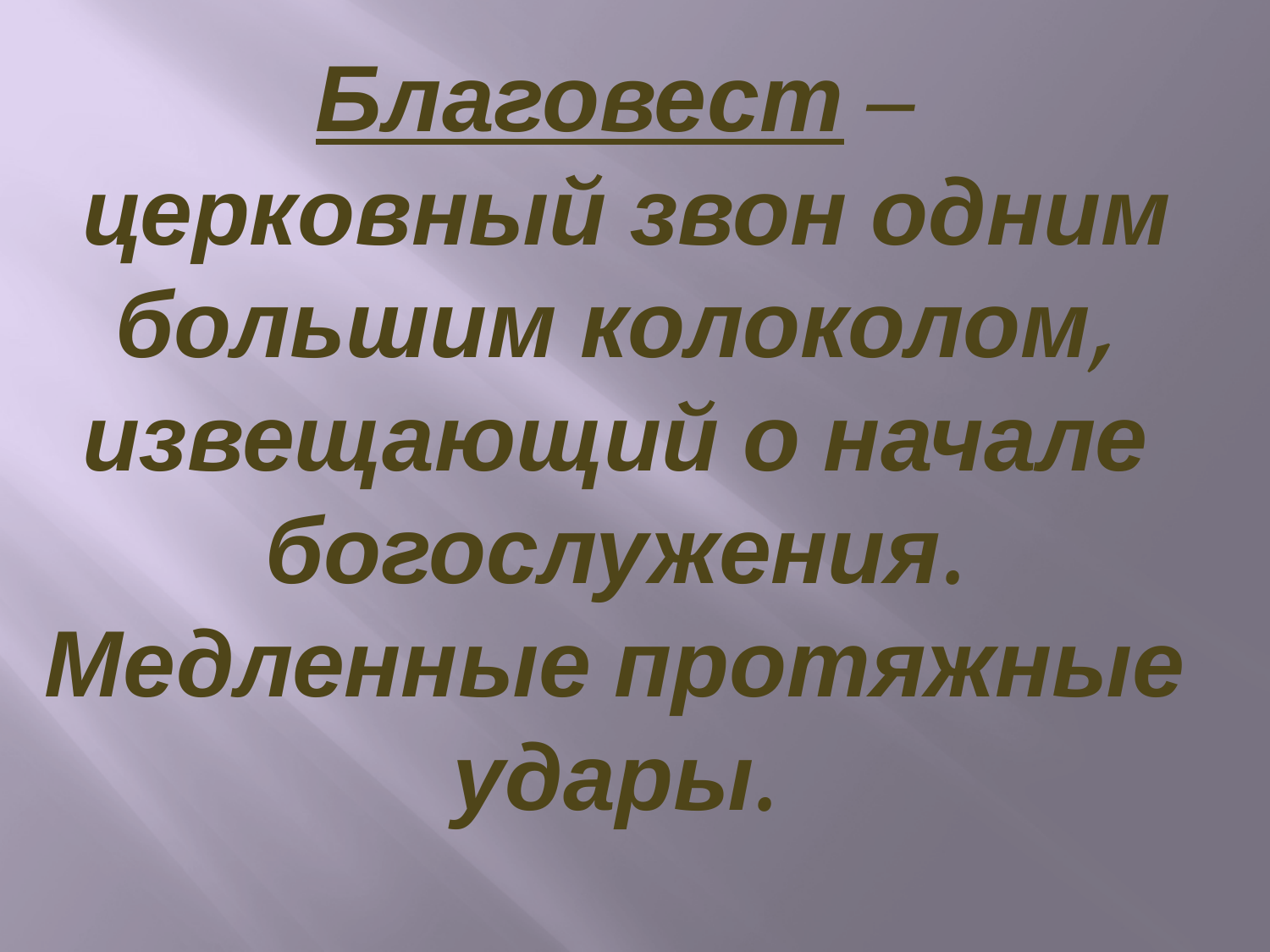

# Благовест – церковный звон одним большим колоколом, извещающий о начале богослужения. Медленные протяжные удары.